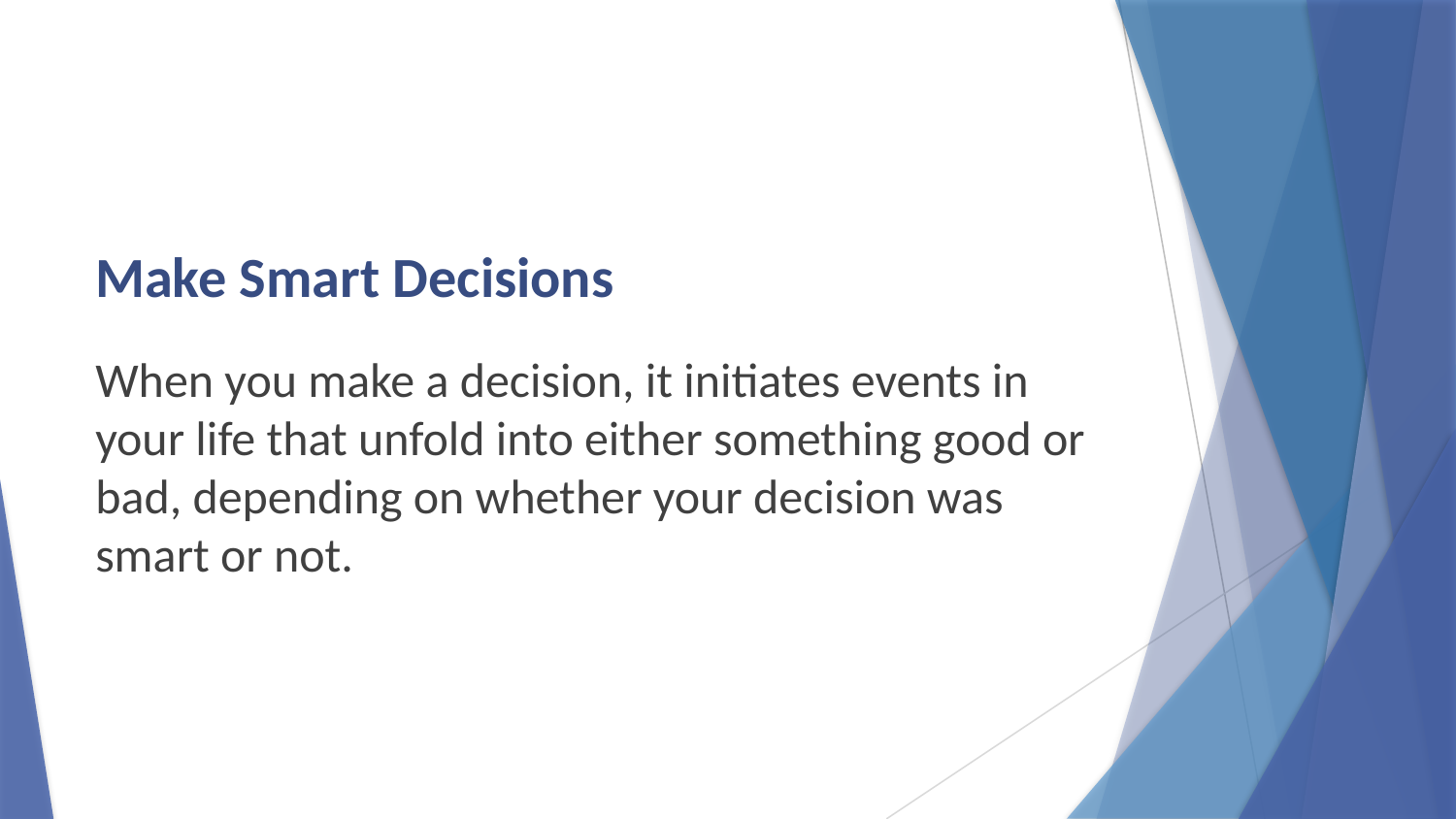

# Make Smart Decisions
When you make a decision, it initiates events in your life that unfold into either something good or bad, depending on whether your decision was smart or not.